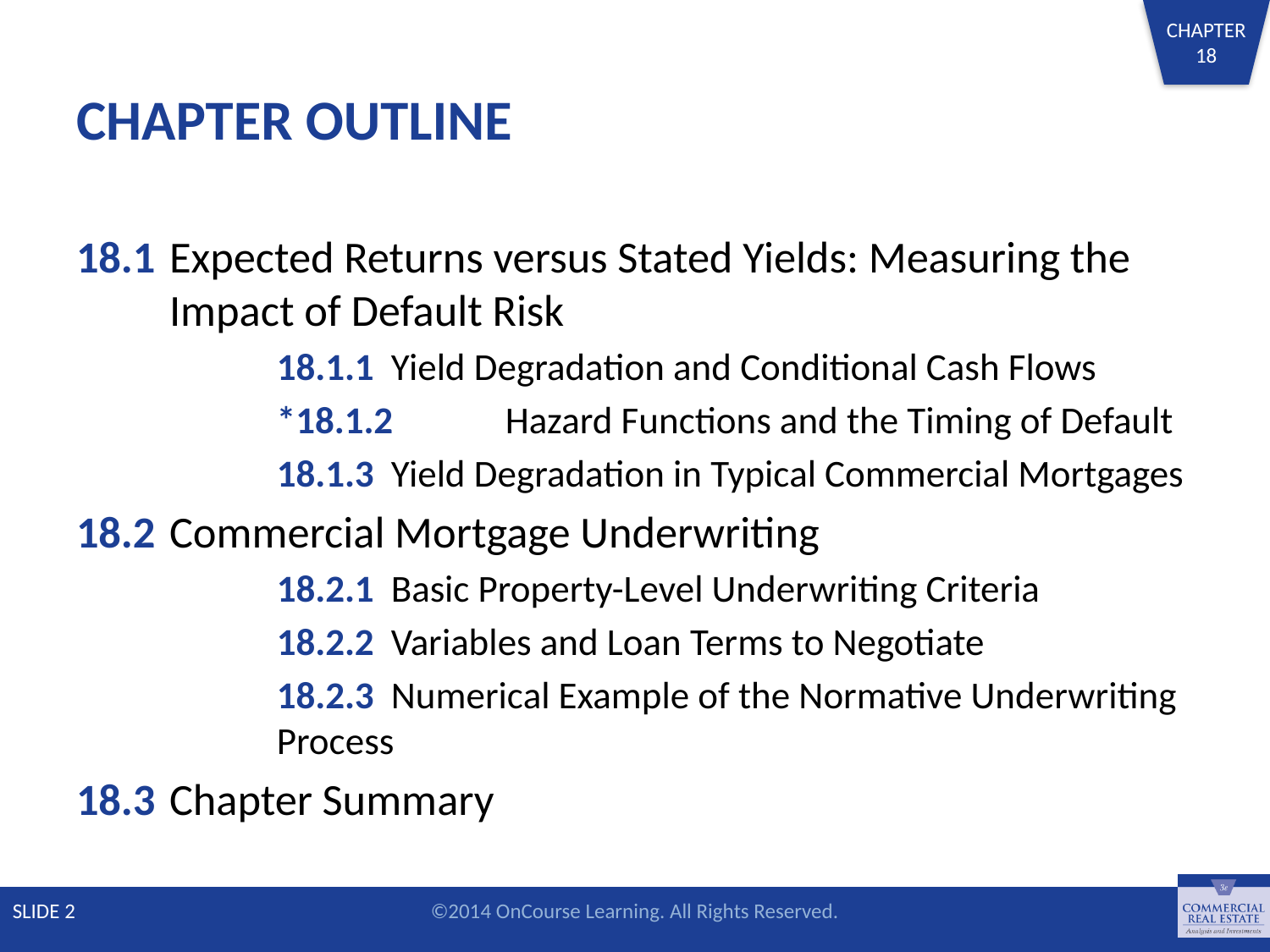

# CHAPTER OUTLINE
18.1	Expected Returns versus Stated Yields: Measuring the Impact of Default Risk
	18.1.1 	Yield Degradation and Conditional Cash Flows
	*18.1.2 	Hazard Functions and the Timing of Default
	18.1.3 	Yield Degradation in Typical Commercial Mortgages
18.2	Commercial Mortgage Underwriting
	18.2.1 	Basic Property-Level Underwriting Criteria
	18.2.2 	Variables and Loan Terms to Negotiate
	18.2.3 	Numerical Example of the Normative Underwriting Process
18.3	Chapter Summary
SLIDE 2